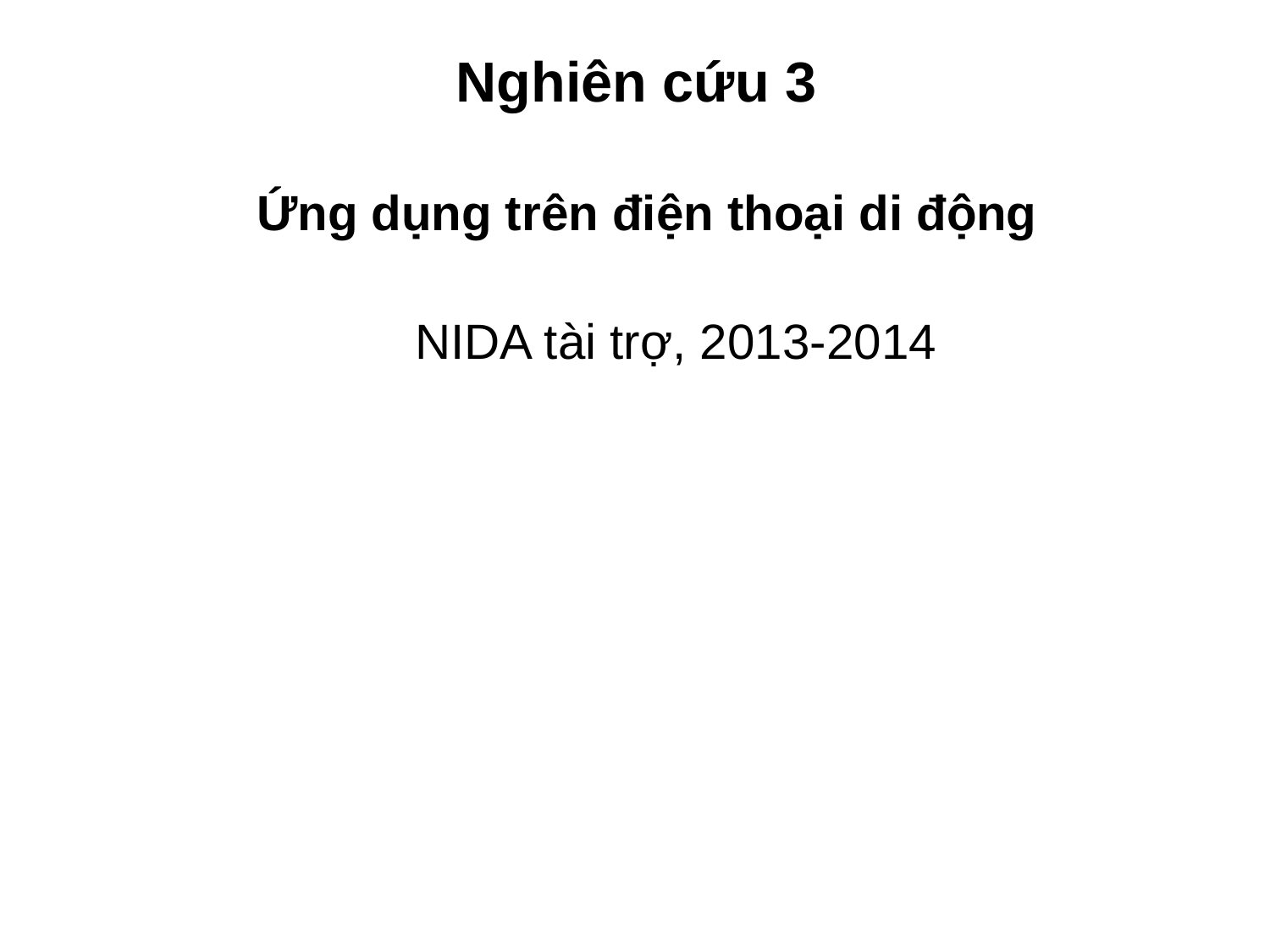

# Nghiên cứu 3
Ứng dụng trên điện thoại di động

	NIDA tài trợ, 2013-2014